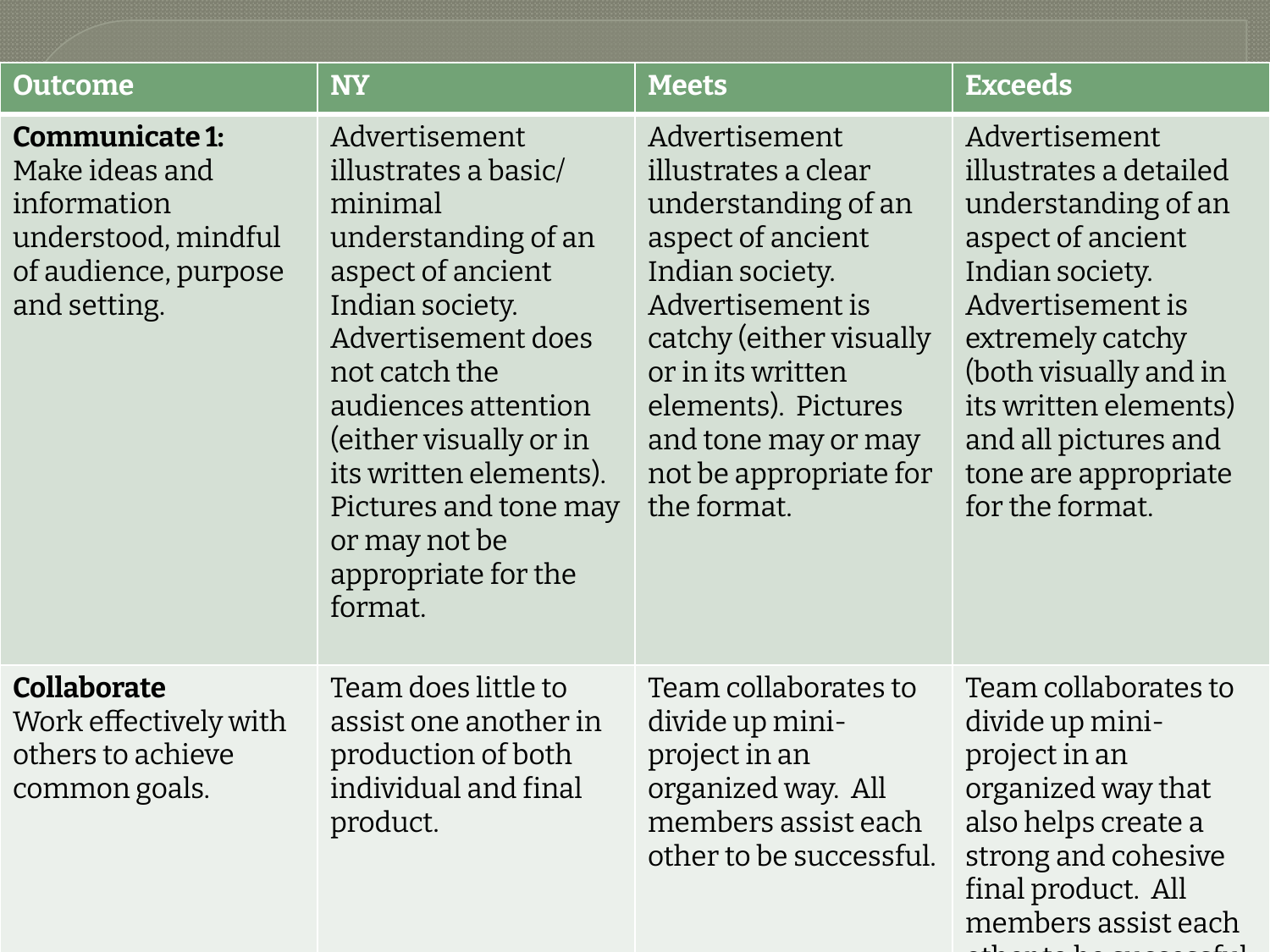

| Outcome | NY | Meets | Exceeds |
| --- | --- | --- | --- |
| Communicate 1: Make ideas and information understood, mindful of audience, purpose and setting. | Advertisement illustrates a basic/ minimal understanding of an aspect of ancient Indian society. Advertisement does not catch the audiences attention (either visually or in its written elements). Pictures and tone may or may not be appropriate for the format. | Advertisement illustrates a clear understanding of an aspect of ancient Indian society. Advertisement is catchy (either visually or in its written elements). Pictures and tone may or may not be appropriate for the format. | Advertisement illustrates a detailed understanding of an aspect of ancient Indian society. Advertisement is extremely catchy (both visually and in its written elements) and all pictures and tone are appropriate for the format. |
| Collaborate Work effectively with others to achieve common goals. | Team does little to assist one another in production of both individual and final product. | Team collaborates to divide up mini- project in an organized way. All members assist each other to be successful. | Team collaborates to divide up mini- project in an organized way that also helps create a strong and cohesive final product. All members assist each other to be successful. |